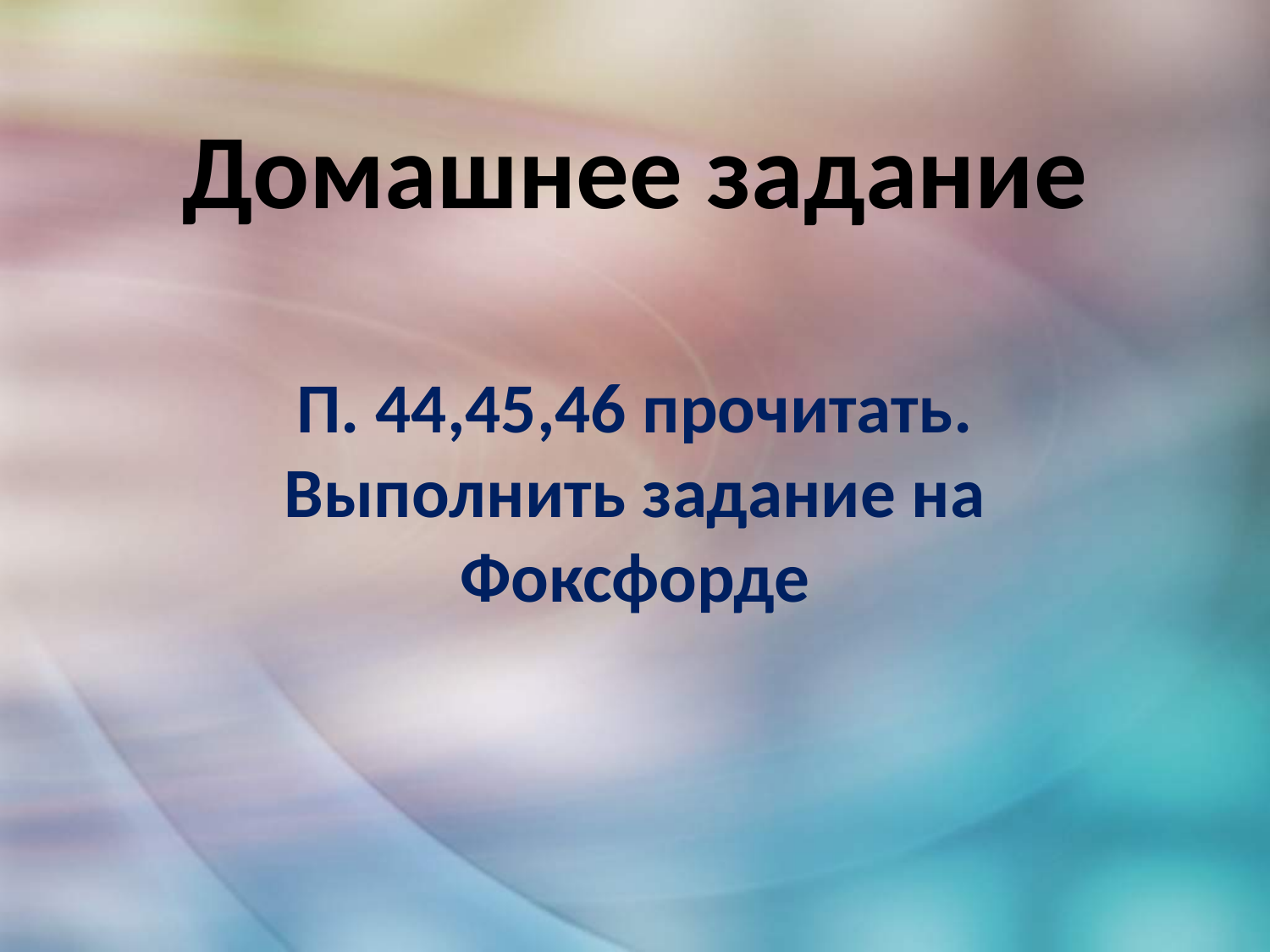

# Домашнее задание
П. 44,45,46 прочитать. Выполнить задание на Фоксфорде